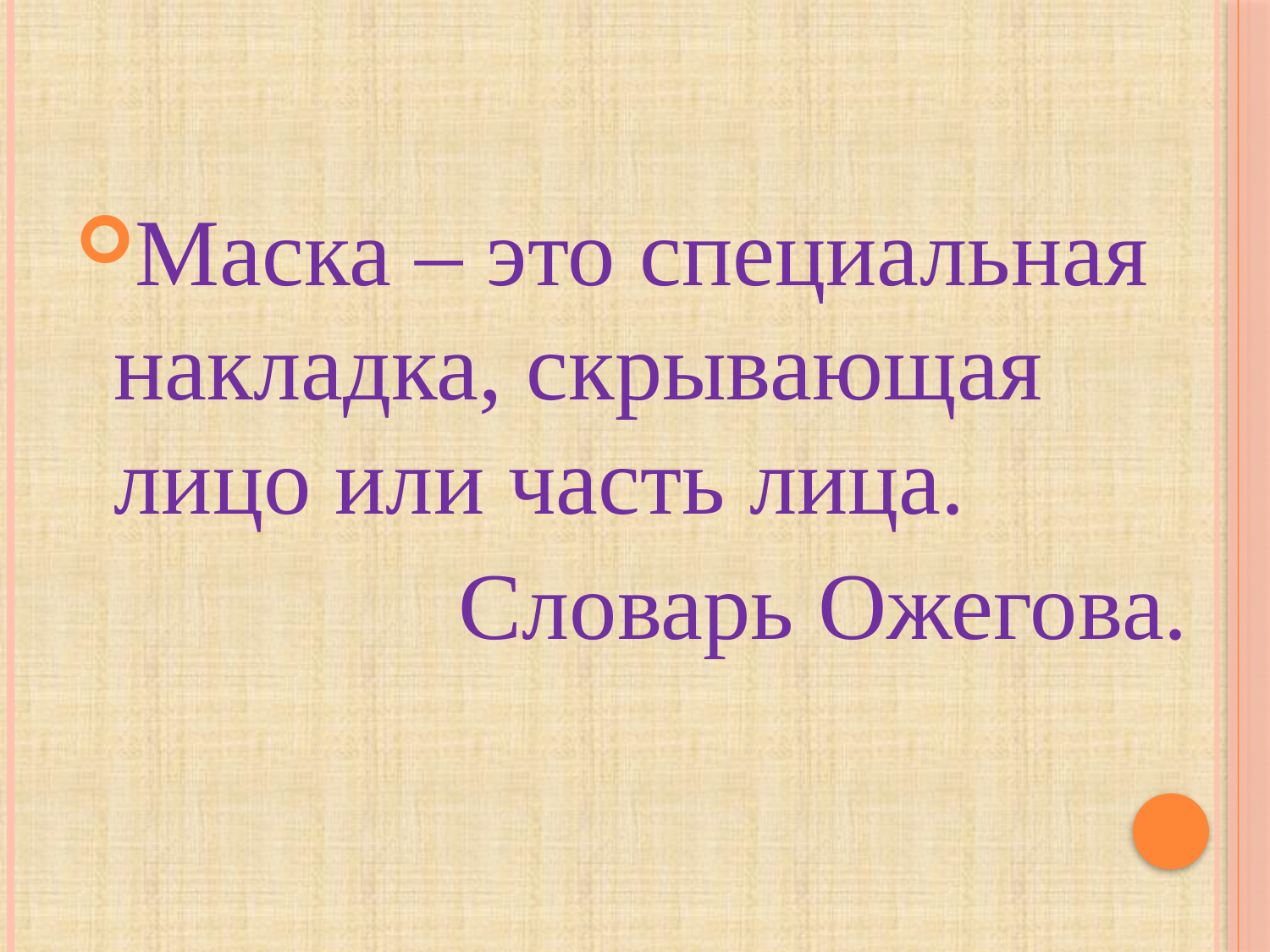

#

Маска – это специальная накладка, скрывающая лицо или часть лица.
                Словарь Ожегова.